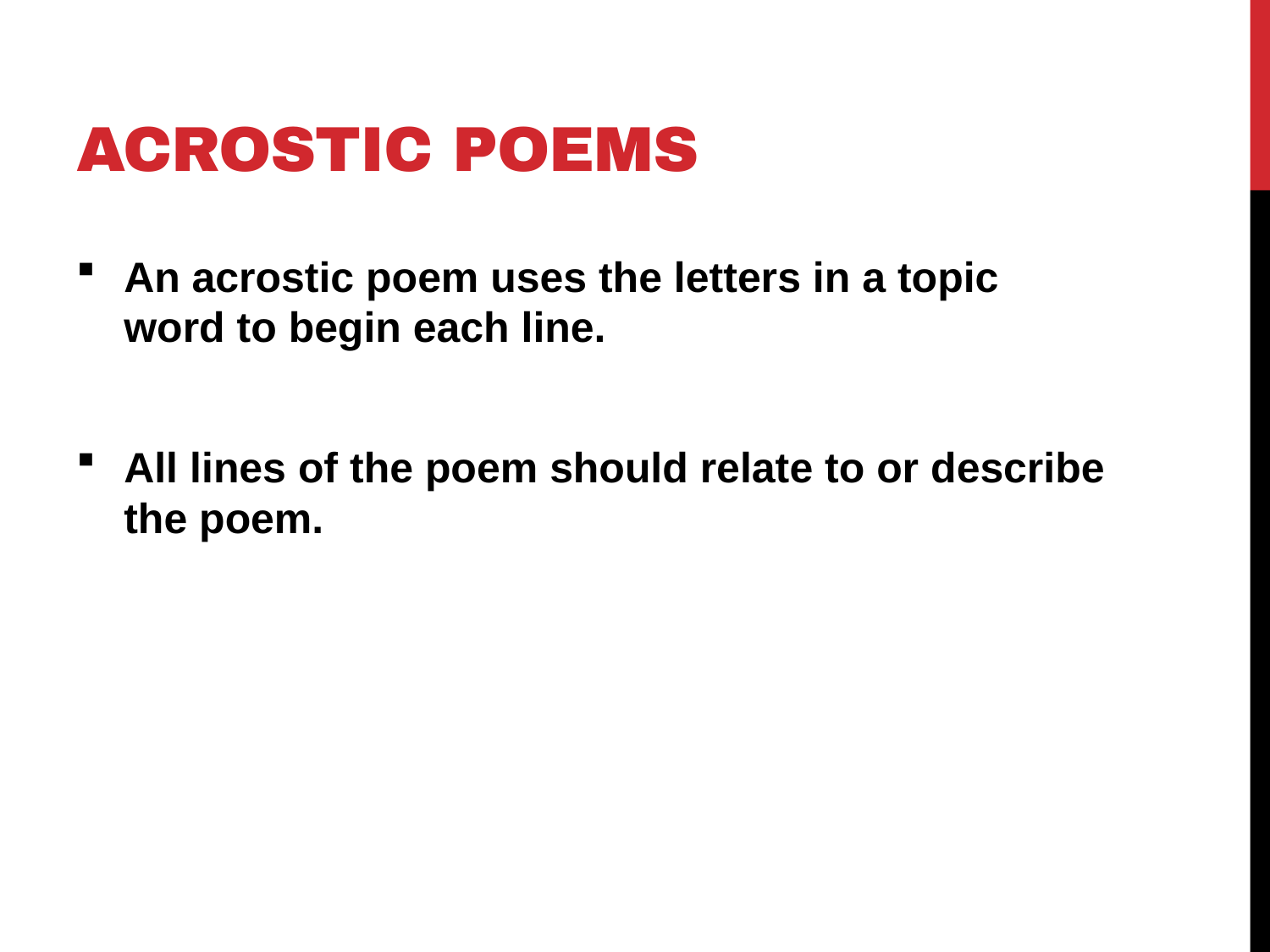

# acrostic poems
An acrostic poem uses the letters in a topic word to begin each line.

All lines of the poem should relate to or describe the poem.